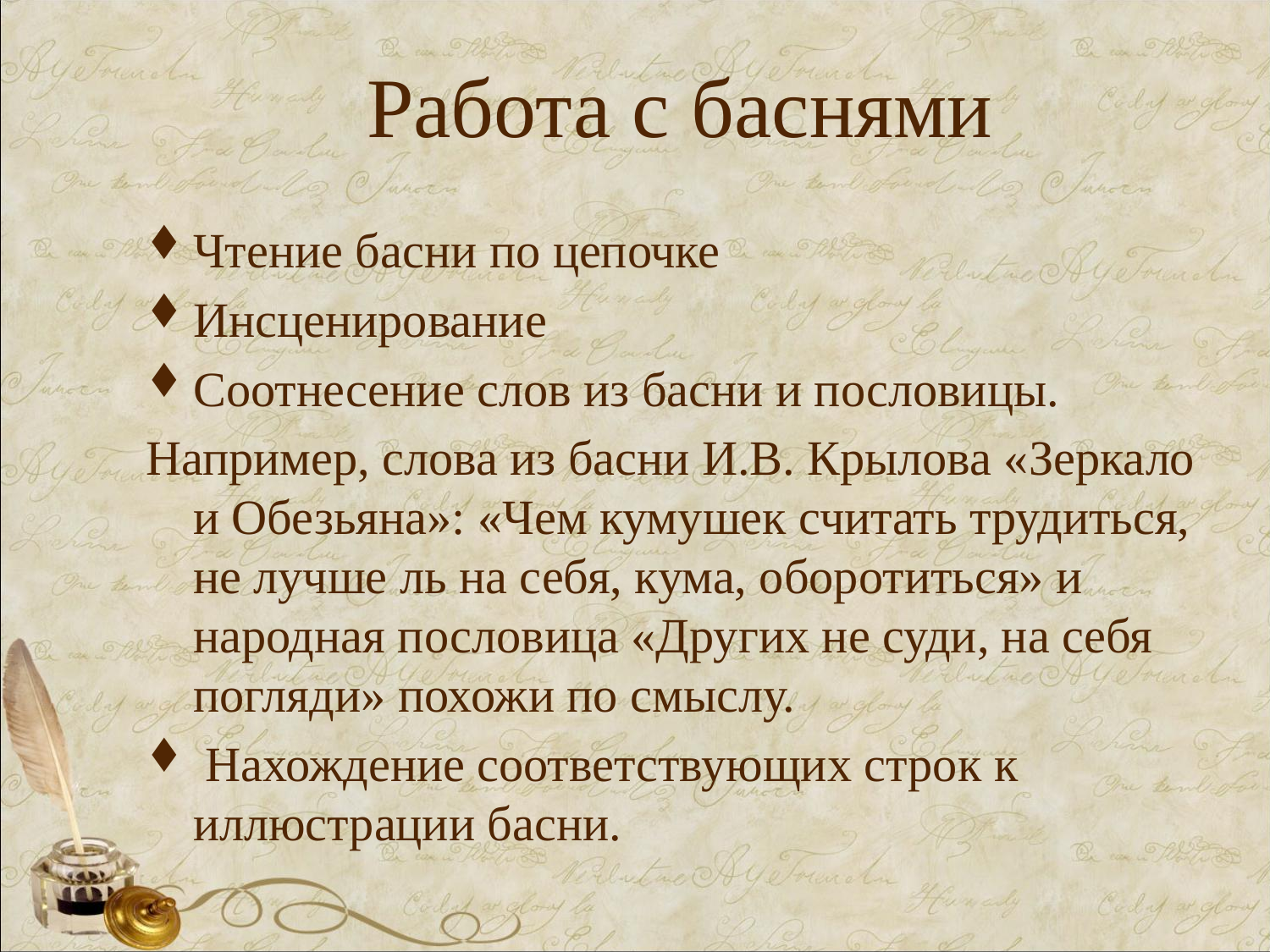

# Работа с баснями
Чтение басни по цепочке
Инсценирование
Соотнесение слов из басни и пословицы.
Например, слова из басни И.В. Крылова «Зеркало и Обезьяна»: «Чем кумушек считать трудиться, не лучше ль на себя, кума, оборотиться» и народная пословица «Других не суди, на себя погляди» похожи по смыслу.
 Нахождение соответствующих строк к иллюстрации басни.